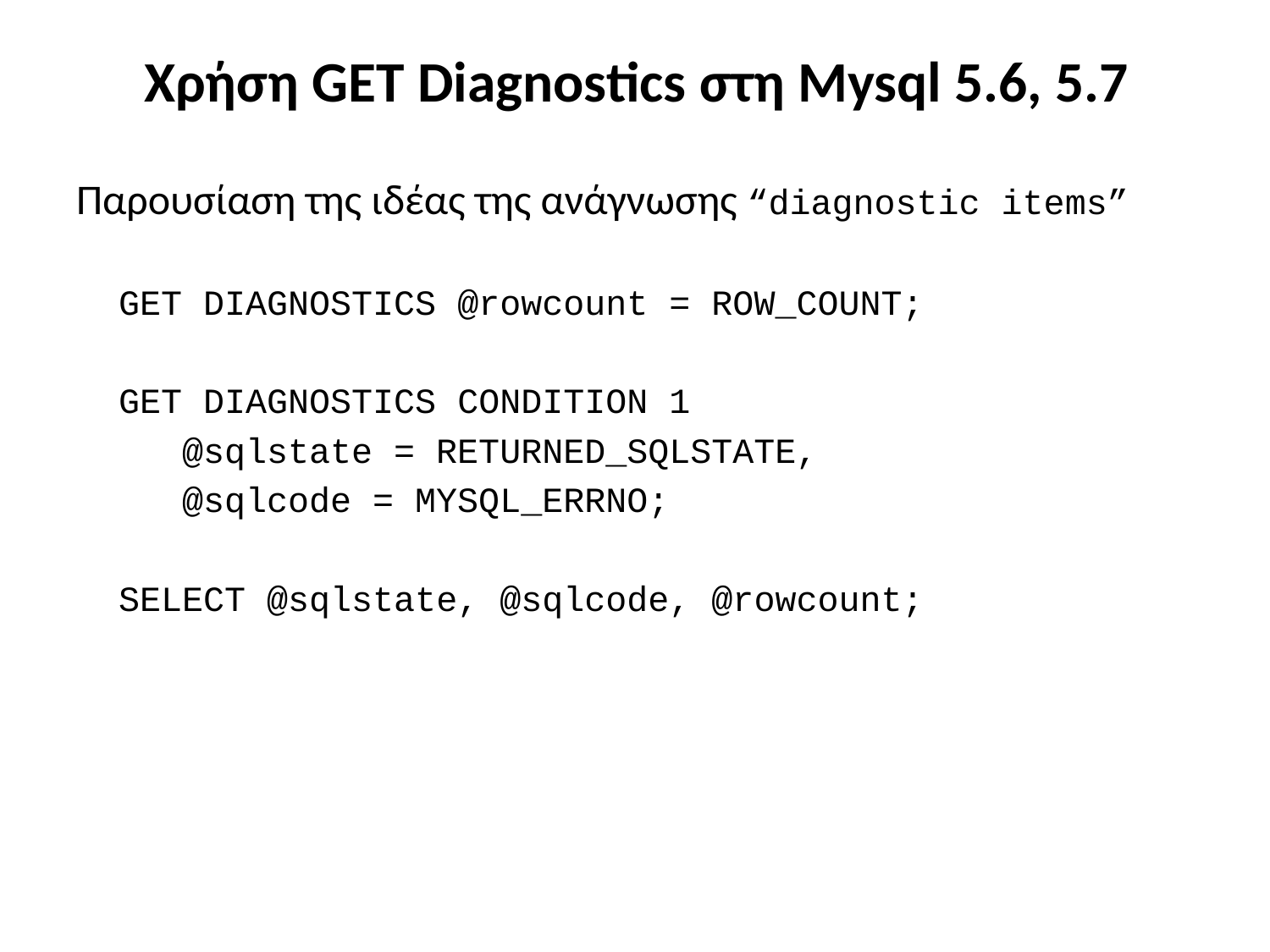

# Χρήση GET Diagnostics στη Mysql 5.6, 5.7
Παρουσίαση της ιδέας της ανάγνωσης “diagnostic items”

  GET DIAGNOSTICS @rowcount = ROW_COUNT;

  GET DIAGNOSTICS CONDITION 1
     @sqlstate = RETURNED_SQLSTATE,
     @sqlcode = MYSQL_ERRNO;

  SELECT @sqlstate, @sqlcode, @rowcount;